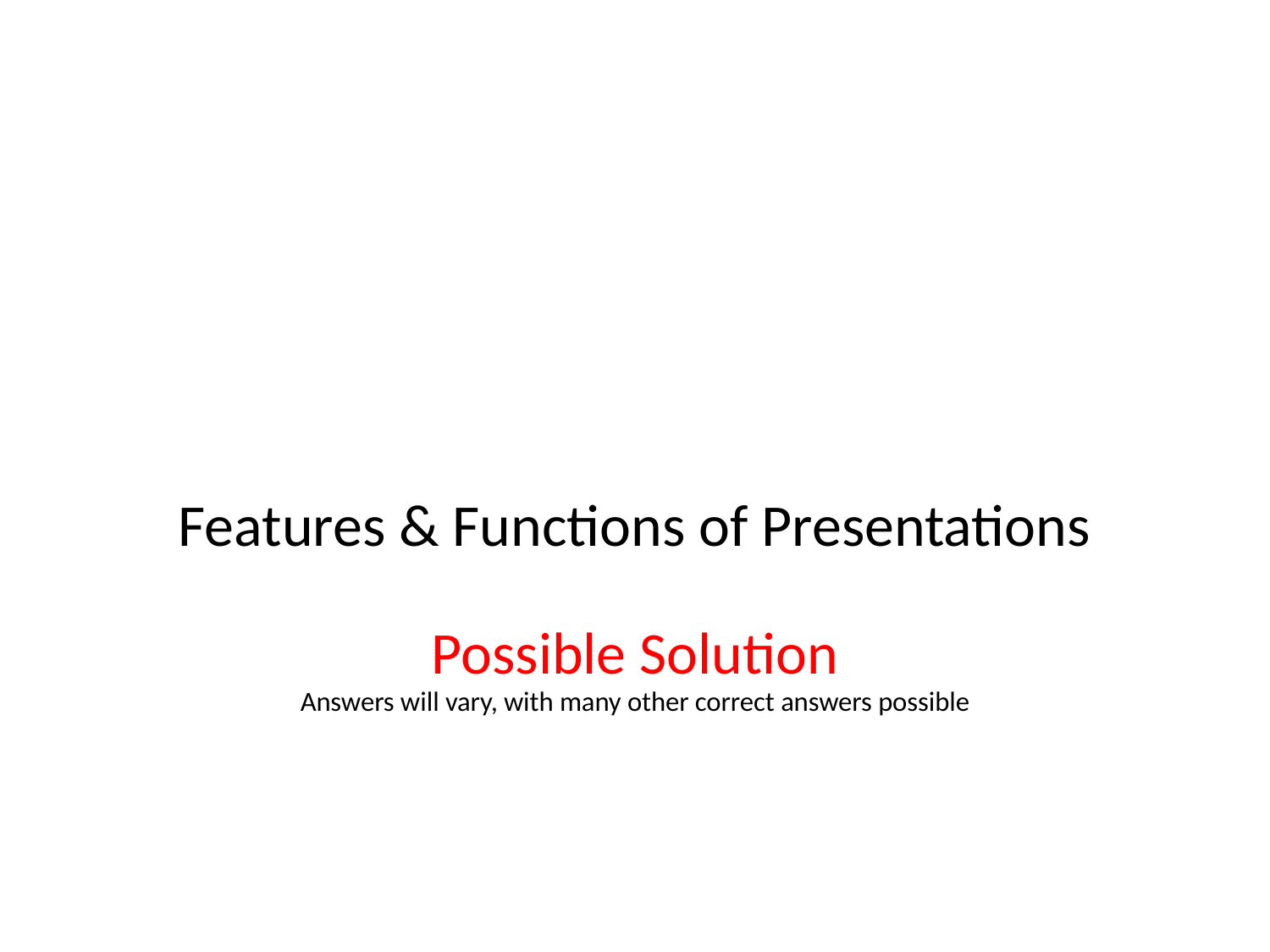

# Features & Functions of Presentations Possible Solution Answers will vary, with many other correct answers possible